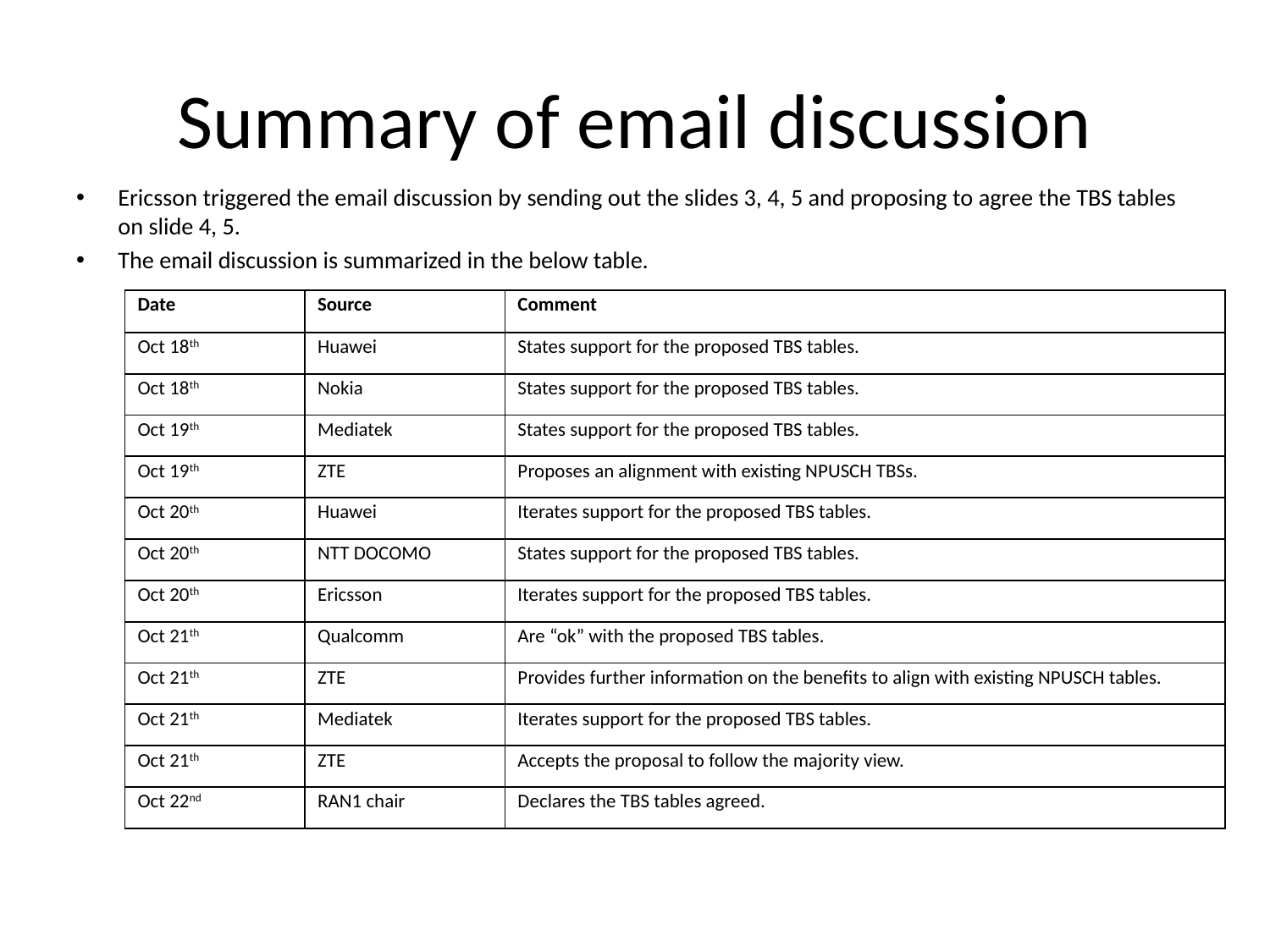

# Summary of email discussion
Ericsson triggered the email discussion by sending out the slides 3, 4, 5 and proposing to agree the TBS tables on slide 4, 5.
The email discussion is summarized in the below table.
| Date | Source | Comment |
| --- | --- | --- |
| Oct 18th | Huawei | States support for the proposed TBS tables. |
| Oct 18th | Nokia | States support for the proposed TBS tables. |
| Oct 19th | Mediatek | States support for the proposed TBS tables. |
| Oct 19th | ZTE | Proposes an alignment with existing NPUSCH TBSs. |
| Oct 20th | Huawei | Iterates support for the proposed TBS tables. |
| Oct 20th | NTT DOCOMO | States support for the proposed TBS tables. |
| Oct 20th | Ericsson | Iterates support for the proposed TBS tables. |
| Oct 21th | Qualcomm | Are “ok” with the proposed TBS tables. |
| Oct 21th | ZTE | Provides further information on the benefits to align with existing NPUSCH tables. |
| Oct 21th | Mediatek | Iterates support for the proposed TBS tables. |
| Oct 21th | ZTE | Accepts the proposal to follow the majority view. |
| Oct 22nd | RAN1 chair | Declares the TBS tables agreed. |